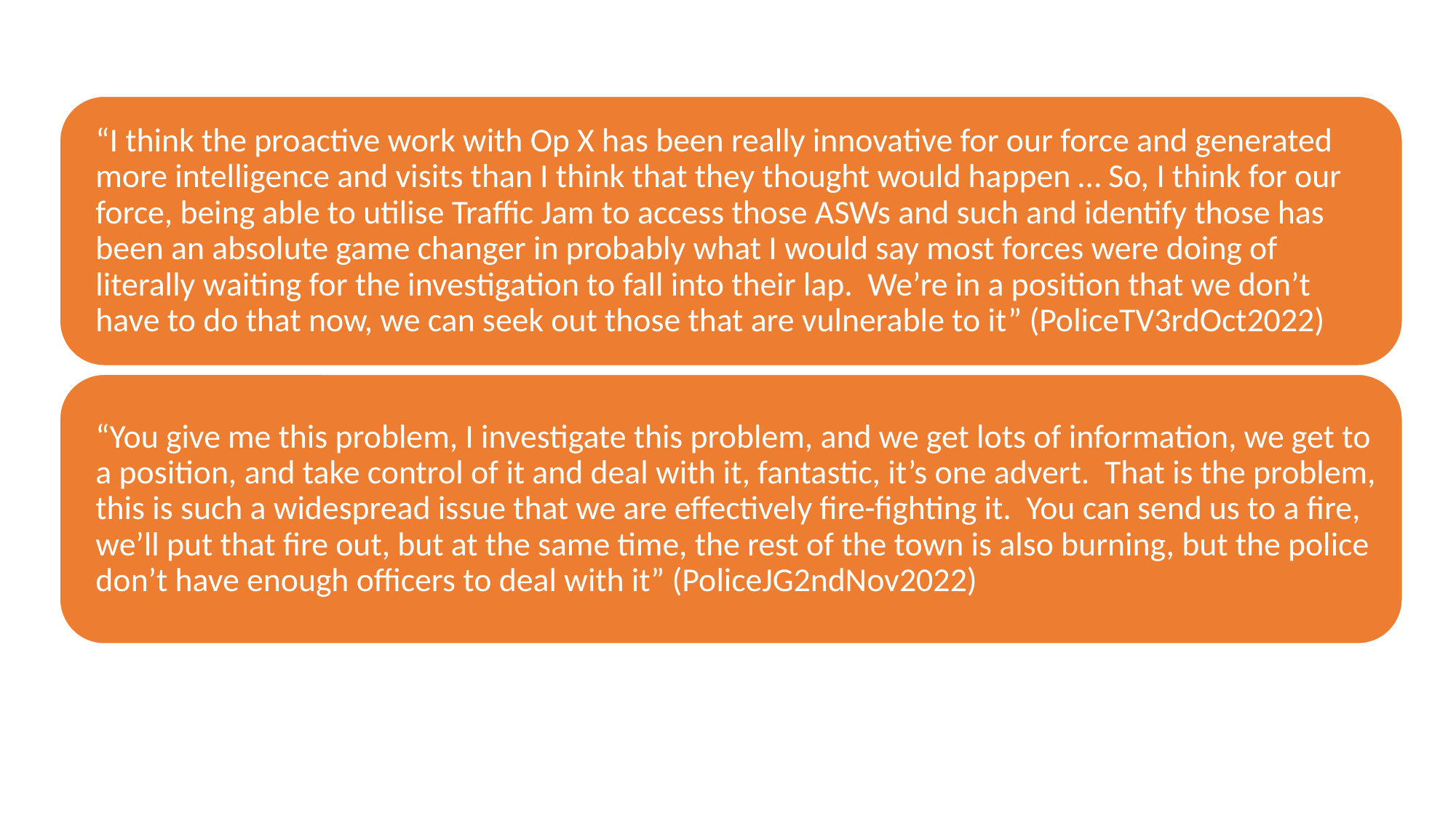

“I think the proactive work with Op X has been really innovative for our force and generated more intelligence and visits than I think that they thought would happen … So, I think for our force, being able to utilise Traffic Jam to access those ASWs and such and identify those has been an absolute game changer in probably what I would say most forces were doing of literally waiting for the investigation to fall into their lap.  We’re in a position that we don’t have to do that now, we can seek out those that are vulnerable to it” (PoliceTV3rdOct2022)
“You give me this problem, I investigate this problem, and we get lots of information, we get to a position, and take control of it and deal with it, fantastic, it’s one advert.  That is the problem, this is such a widespread issue that we are effectively fire-fighting it.  You can send us to a fire, we’ll put that fire out, but at the same time, the rest of the town is also burning, but the police don’t have enough officers to deal with it” (PoliceJG2ndNov2022)